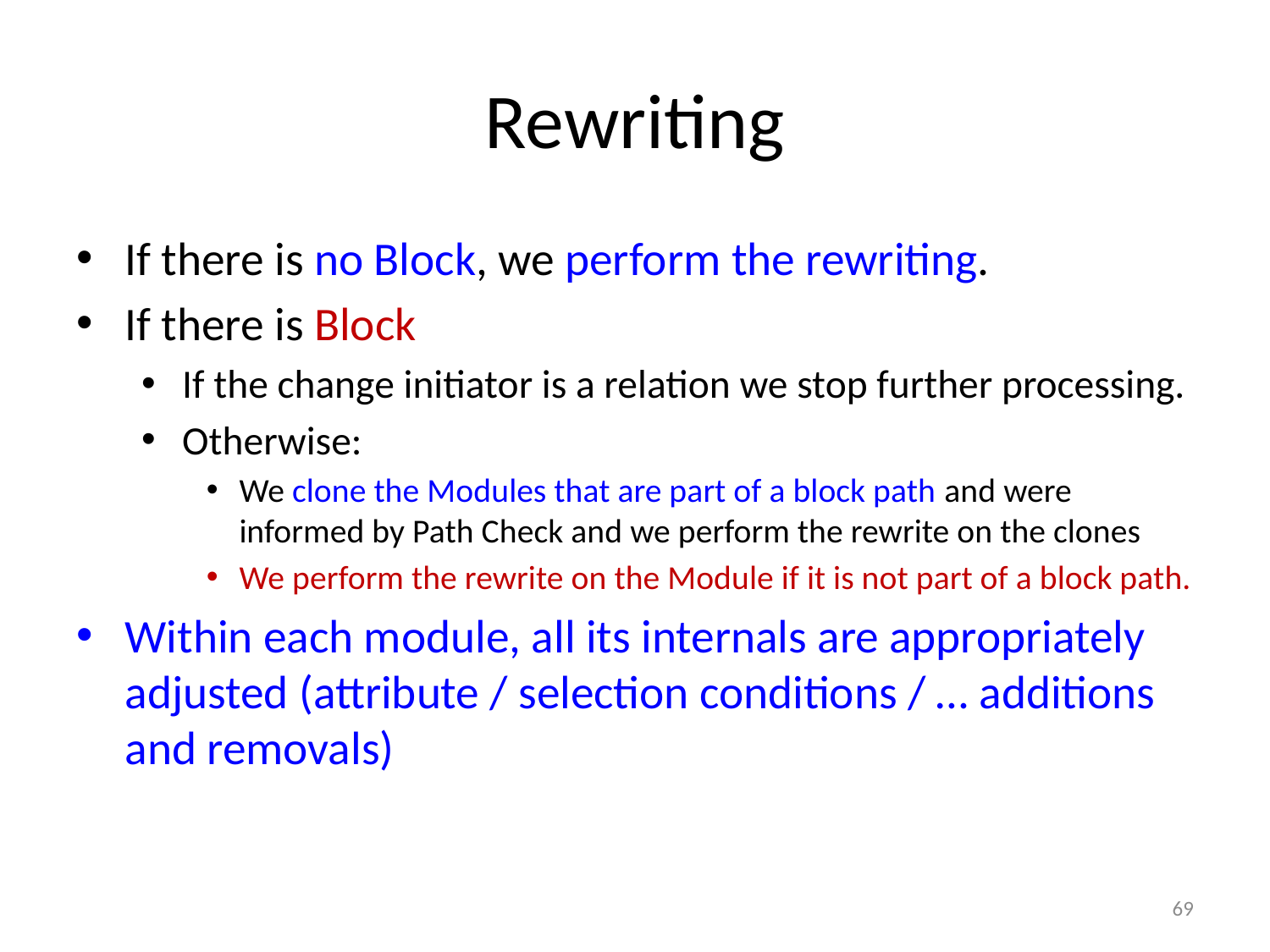

# Rewriting
If there is no Block, we perform the rewriting.
If there is Block
If the change initiator is a relation we stop further processing.
Otherwise:
We clone the Modules that are part of a block path and were informed by Path Check and we perform the rewrite on the clones
We perform the rewrite on the Module if it is not part of a block path.
Within each module, all its internals are appropriately adjusted (attribute / selection conditions / … additions and removals)
69